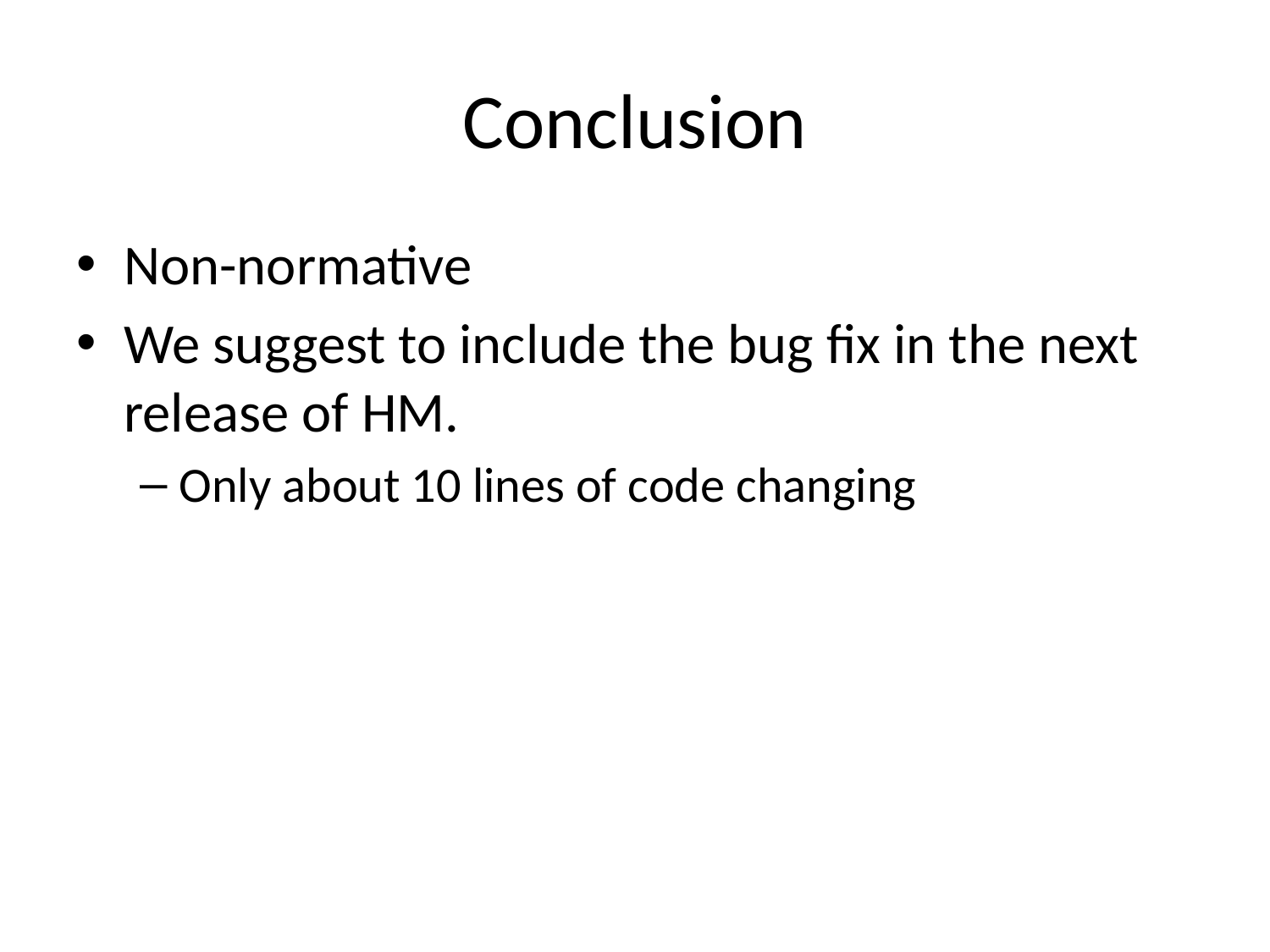

# Conclusion
Non-normative
We suggest to include the bug fix in the next release of HM.
Only about 10 lines of code changing